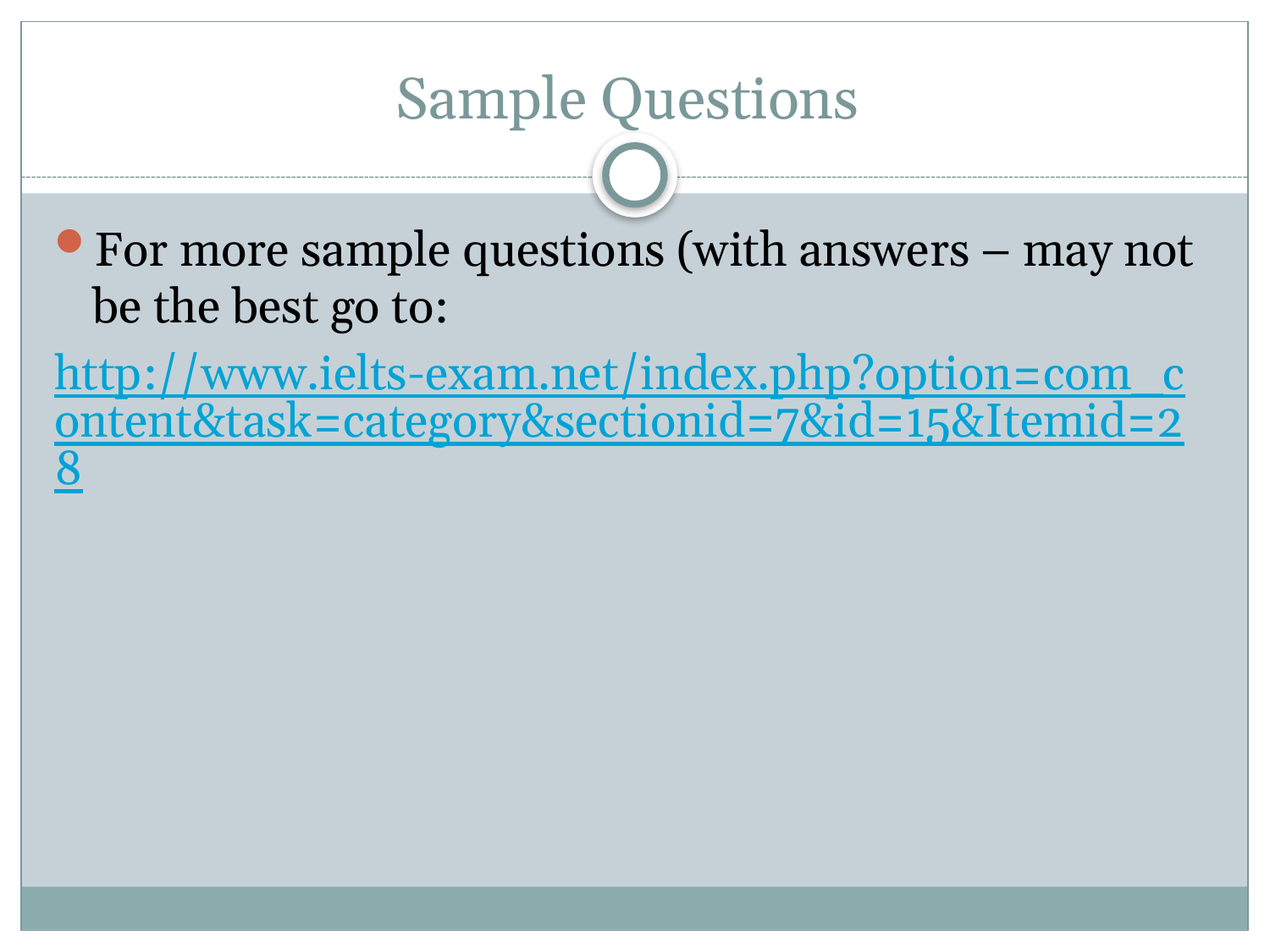

# Sample Questions
For more sample questions (with answers – may not be the best go to:
http://www.ielts-exam.net/index.php?option=com_content&task=category&sectionid=7&id=15&Itemid=28